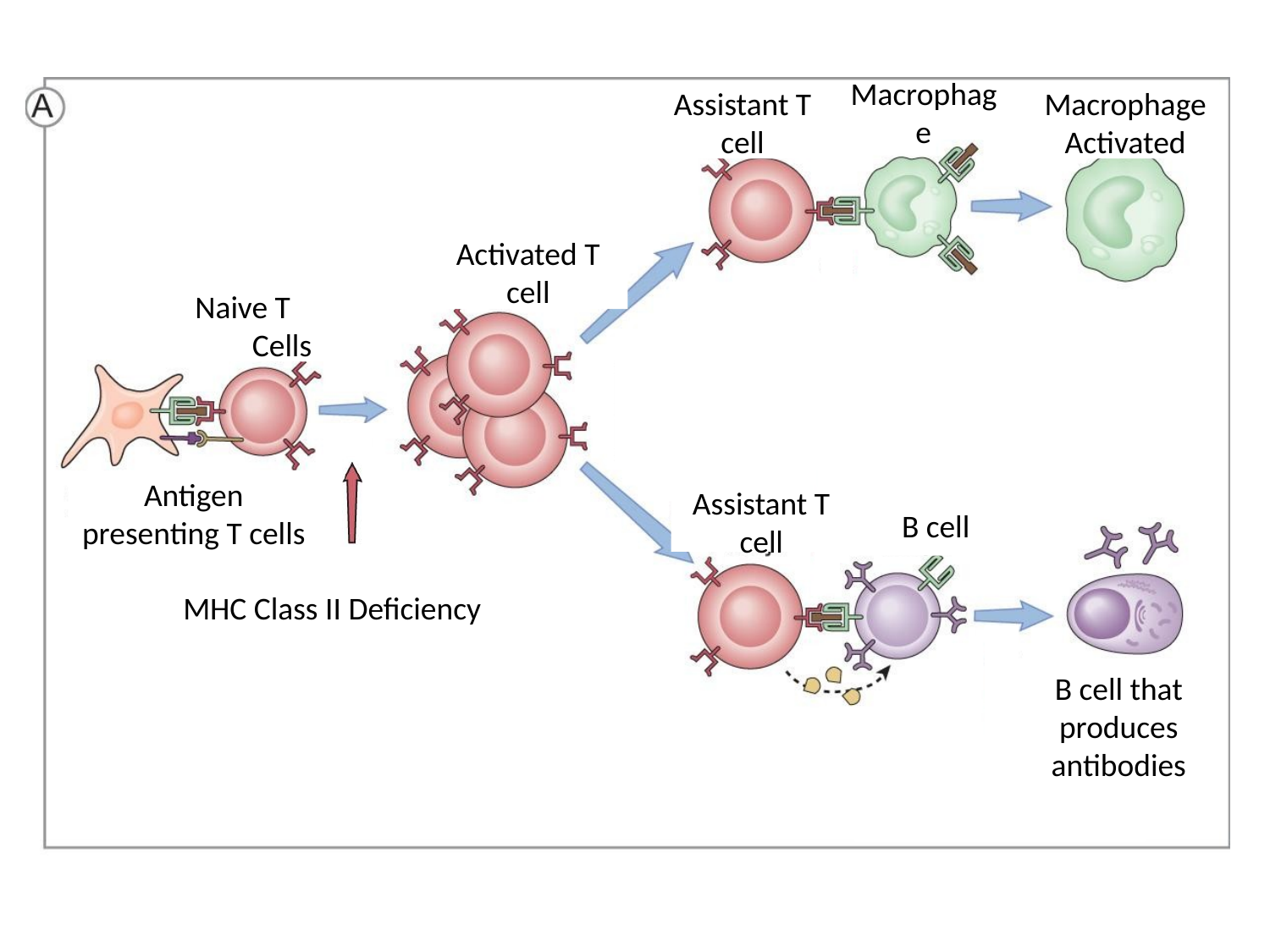

Macrophage
Macrophage Activated
Assistant T cell
Activated T cell

Naive T
Cells

Antigen presenting T cells
Assistant T cell
B cell

MHC Class II Deficiency

B cell that produces antibodies